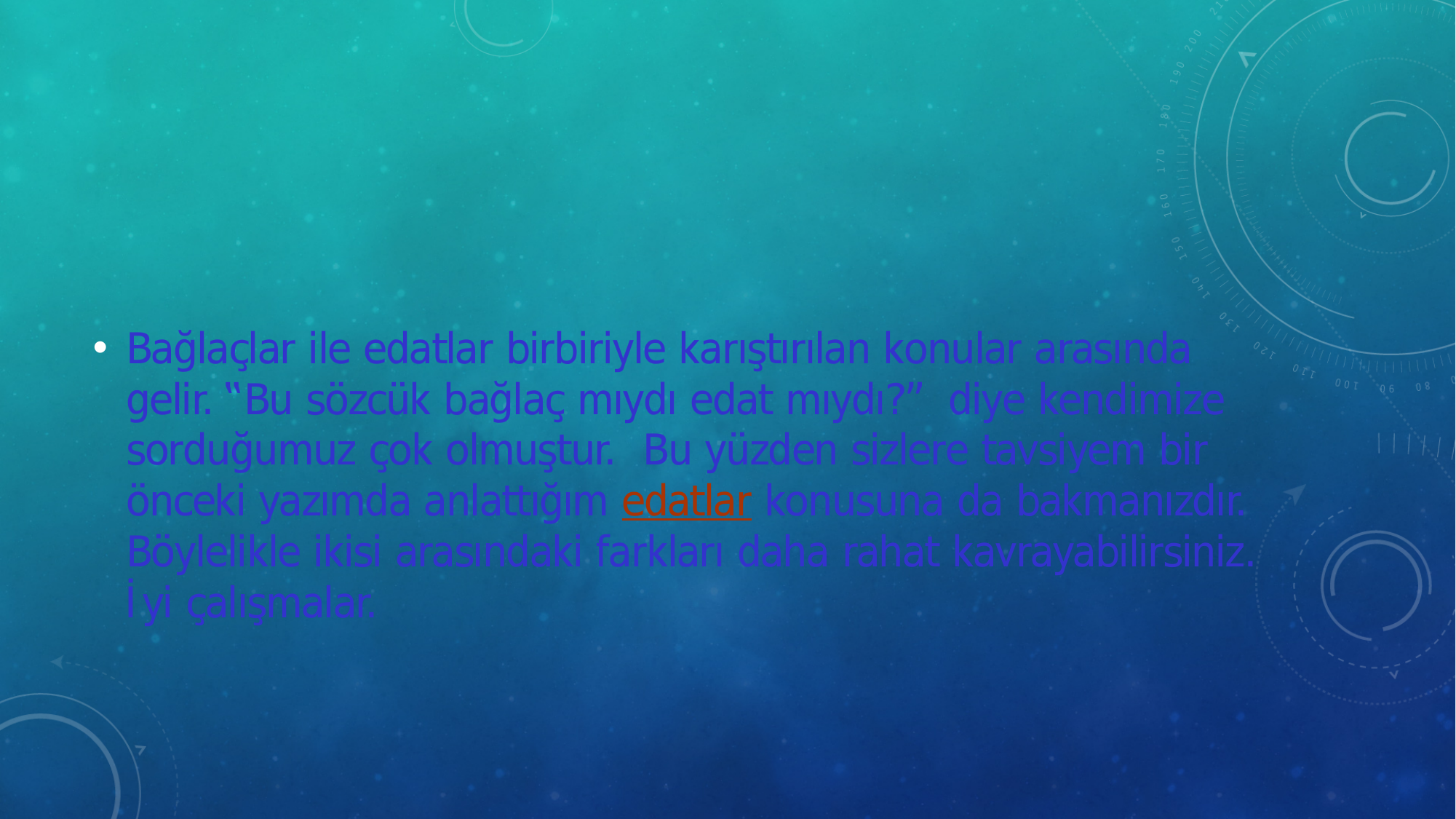

#
Bağlaçlar ile edatlar birbiriyle karıştırılan konular arasında gelir. “Bu sözcük bağlaç mıydı edat mıydı?”  diye kendimize sorduğumuz çok olmuştur.  Bu yüzden sizlere tavsiyem bir önceki yazımda anlattığım edatlar konusuna da bakmanızdır. Böylelikle ikisi arasındaki farkları daha rahat kavrayabilirsiniz. İyi çalışmalar.